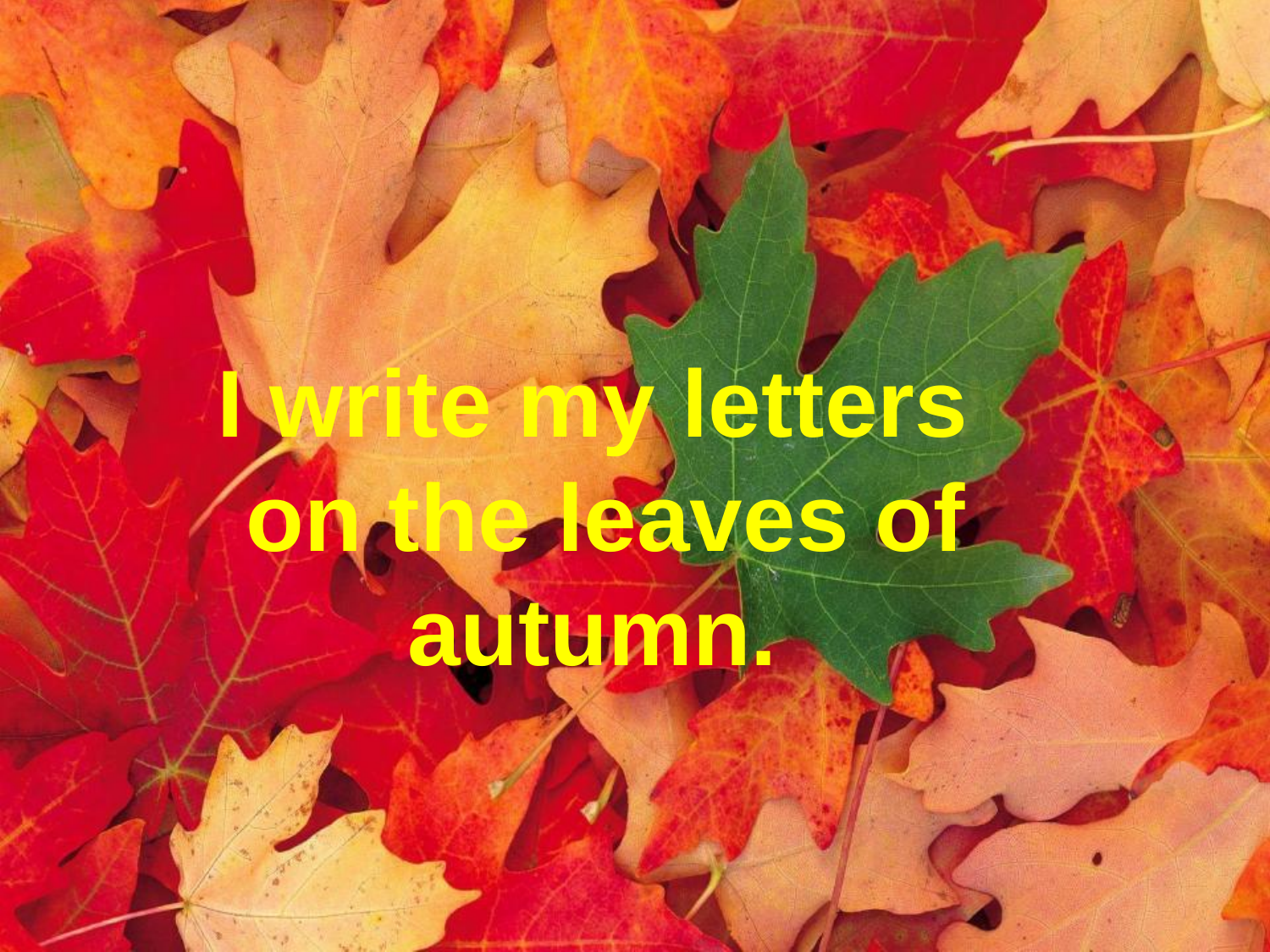

I write my letters
 on the leaves of autumn.